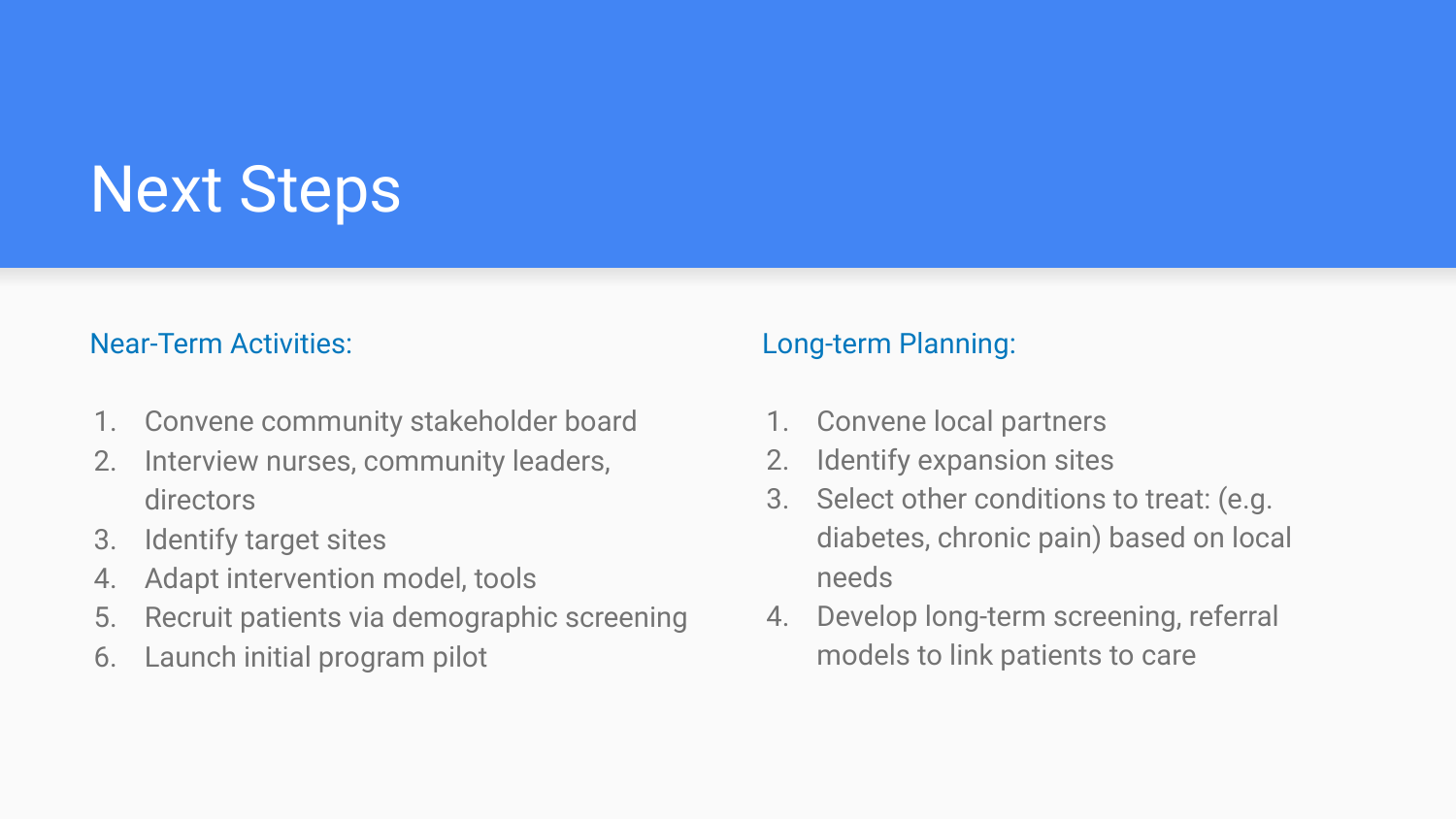

# Next Steps
Near-Term Activities:

Convene community stakeholder board
Interview nurses, community leaders, directors
Identify target sites
Adapt intervention model, tools
Recruit patients via demographic screening
Launch initial program pilot

Long-term Planning:

Convene local partners
Identify expansion sites
Select other conditions to treat: (e.g. diabetes, chronic pain) based on local needs
Develop long-term screening, referral models to link patients to care